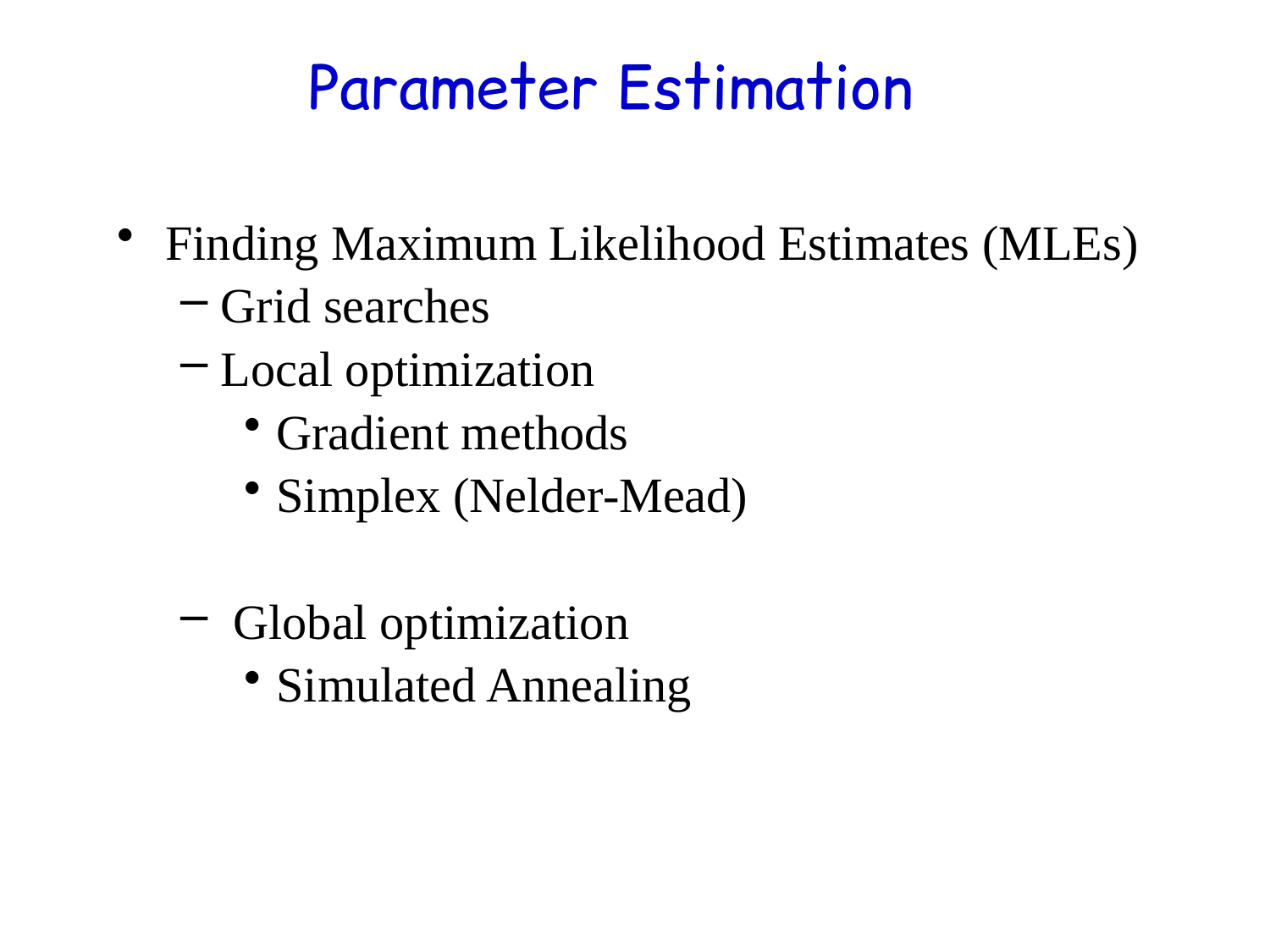

# Parameter Estimation
Finding Maximum Likelihood Estimates (MLEs)
Grid searches
Local optimization
Gradient methods
Simplex (Nelder-Mead)

 Global optimization
Simulated Annealing